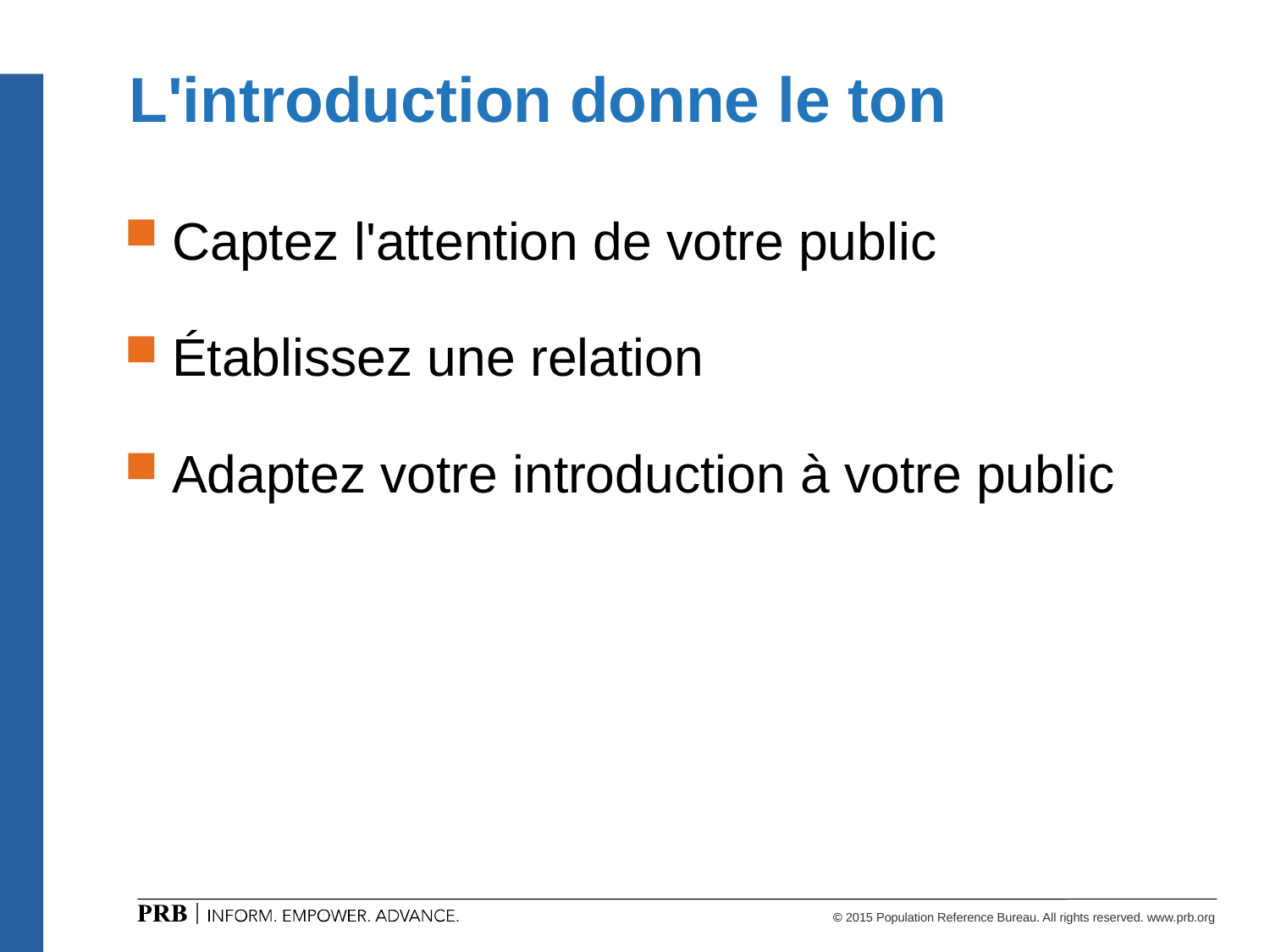

# L'introduction donne le ton
Captez l'attention de votre public
Établissez une relation
Adaptez votre introduction à votre public